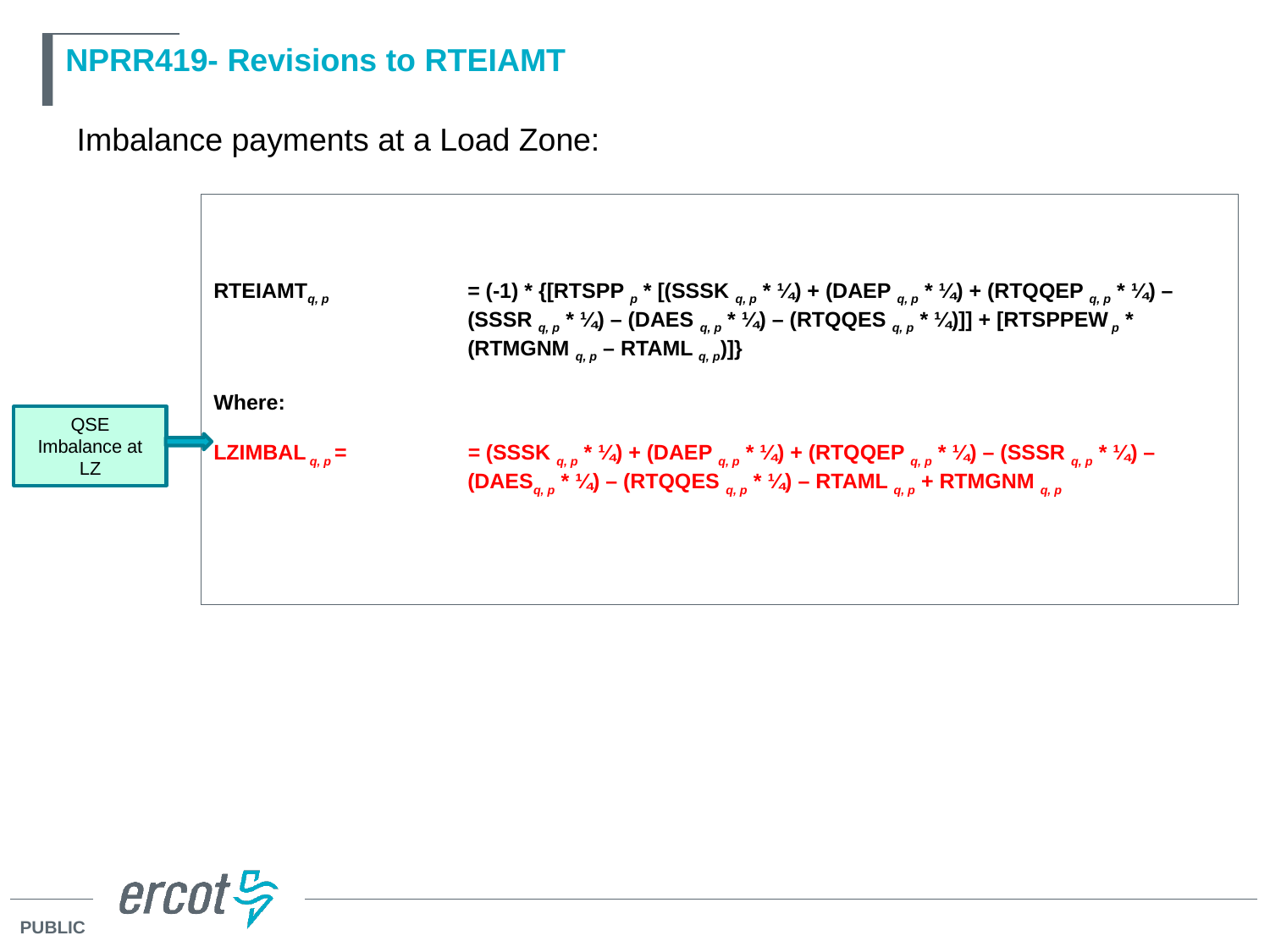

# NPRR419- Revisions to RTEIAMT
Imbalance payments at a Load Zone:

RTEIAMTq, p		= (-1) * {[RTSPP p * [(SSSK q, p * ¼) + (DAEP q, p * ¼) + (RTQQEP q, p * ¼) – 		(SSSR q, p * ¼) – (DAES q, p * ¼) – (RTQQES q, p * ¼)]] + [RTSPPEW p * 		(RTMGNM q, p – RTAML q, p)]}

Where:

LZIMBAL q, p = 	= (SSSK q, p * ¼) + (DAEP q, p * ¼) + (RTQQEP q, p * ¼) – (SSSR q, p * ¼) –
		(DAESq, p * ¼) – (RTQQES q, p * ¼) – RTAML q, p + RTMGNM q, p

QSE Imbalance at LZ